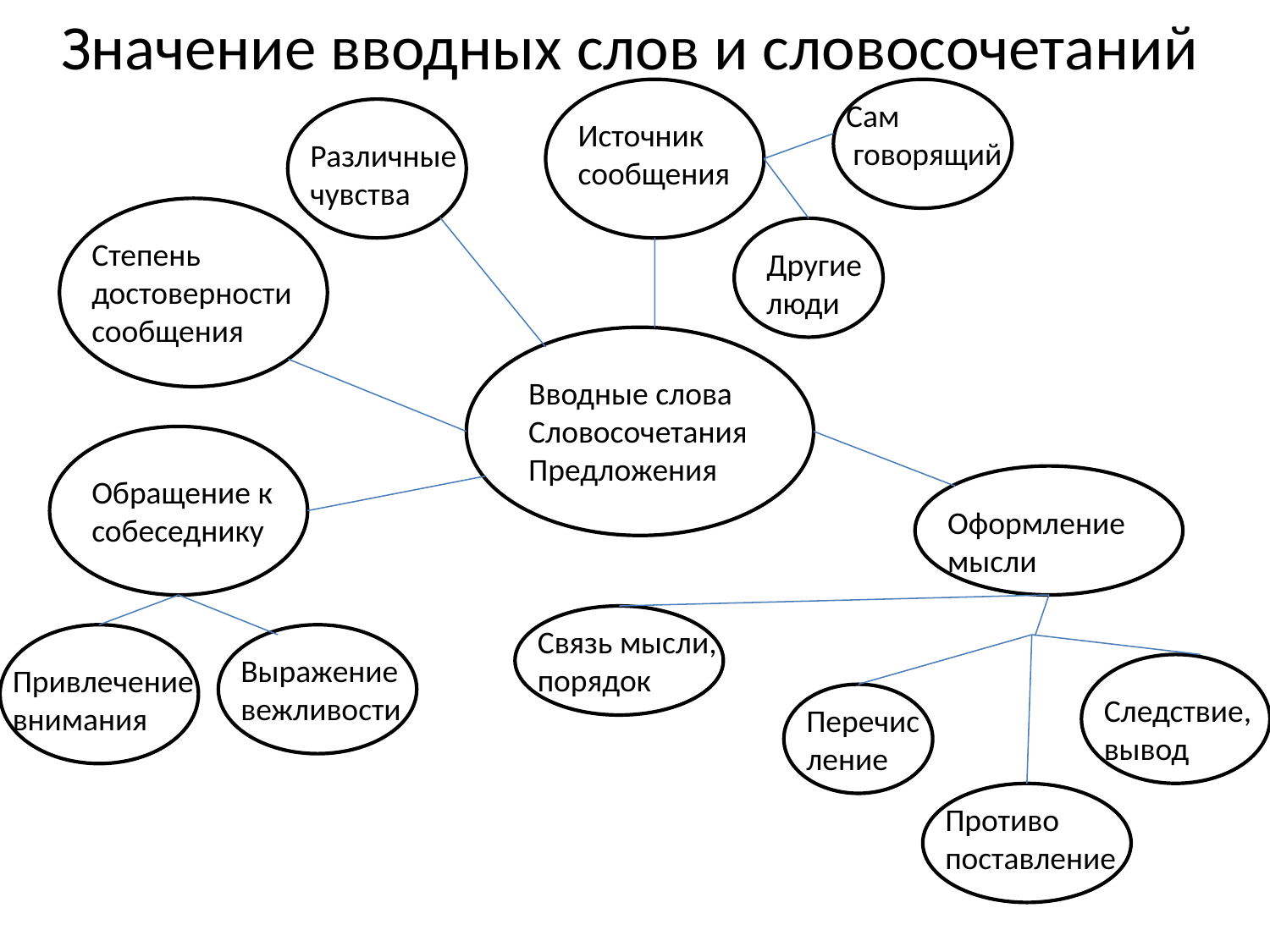

Значение вводных слов и словосочетаний

Сам
 говорящий

Источник сообщения
Различные чувства

Степень достоверности сообщения
Другие
люди

Вводные слова
Словосочетания
Предложения

Обращение к собеседнику
Оформление мысли

Связь мысли, порядок

Выражение вежливости
Привлечение внимания

Следствие, вывод
Перечис
ление

Противо
поставление